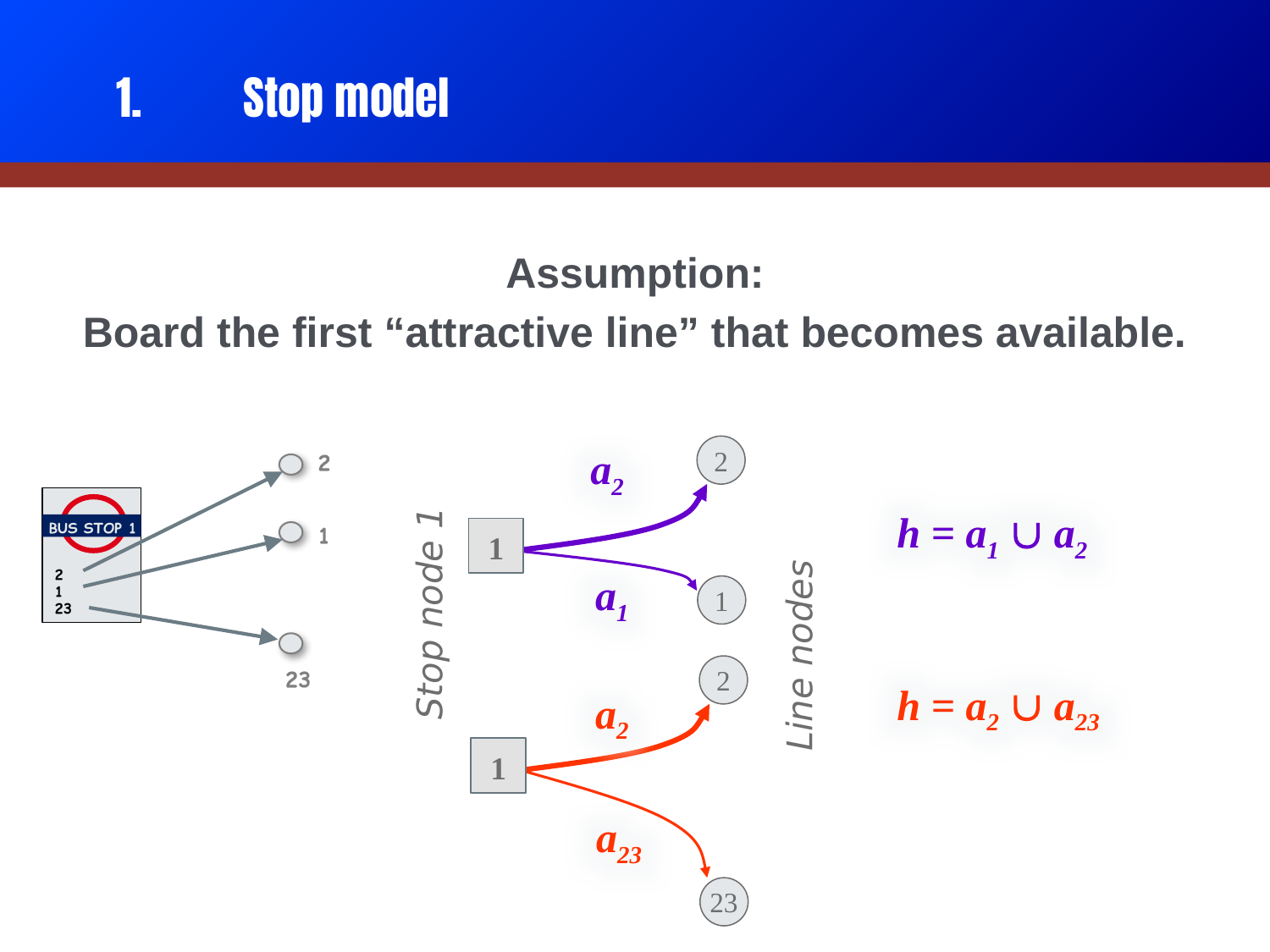

# 1.	Stop model
Assumption:
Board the first “attractive line” that becomes available.
2

h = a1 ∪ a2

1
Line nodes
Stop node 1
 1
a2
a1
a2
a23
2

BUS STOP 1
1
2
1
23

2

23
 1
23
h = a2 ∪ a23